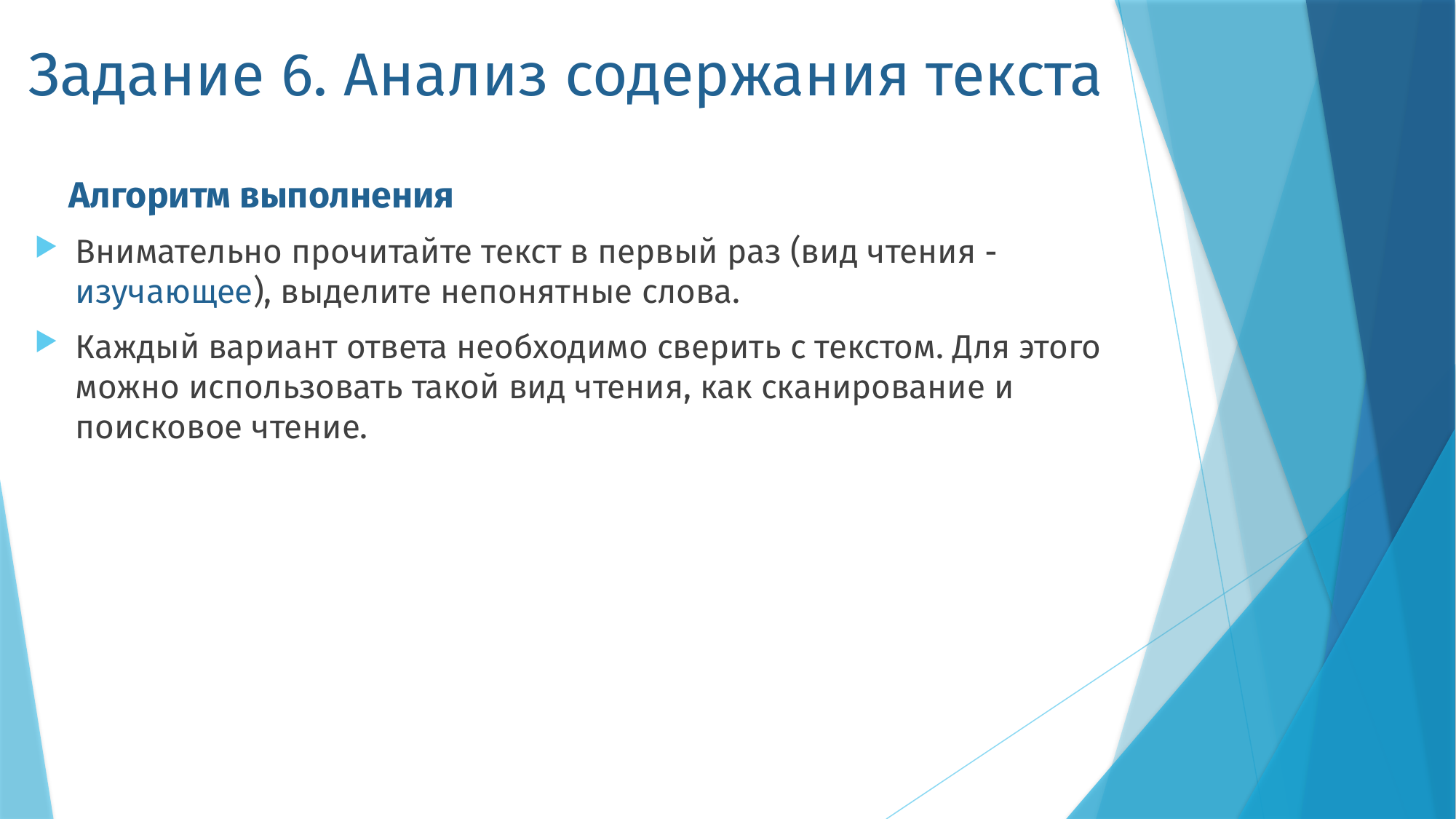

Задание 6. Анализ содержания текста
    Алгоритм выполнения
Внимательно прочитайте текст в первый раз (вид чтения − изучающее), выделите непонятные слова.
Каждый вариант ответа необходимо сверить с текстом. Для этого можно использовать такой вид чтения, как сканирование и поисковое чтение.